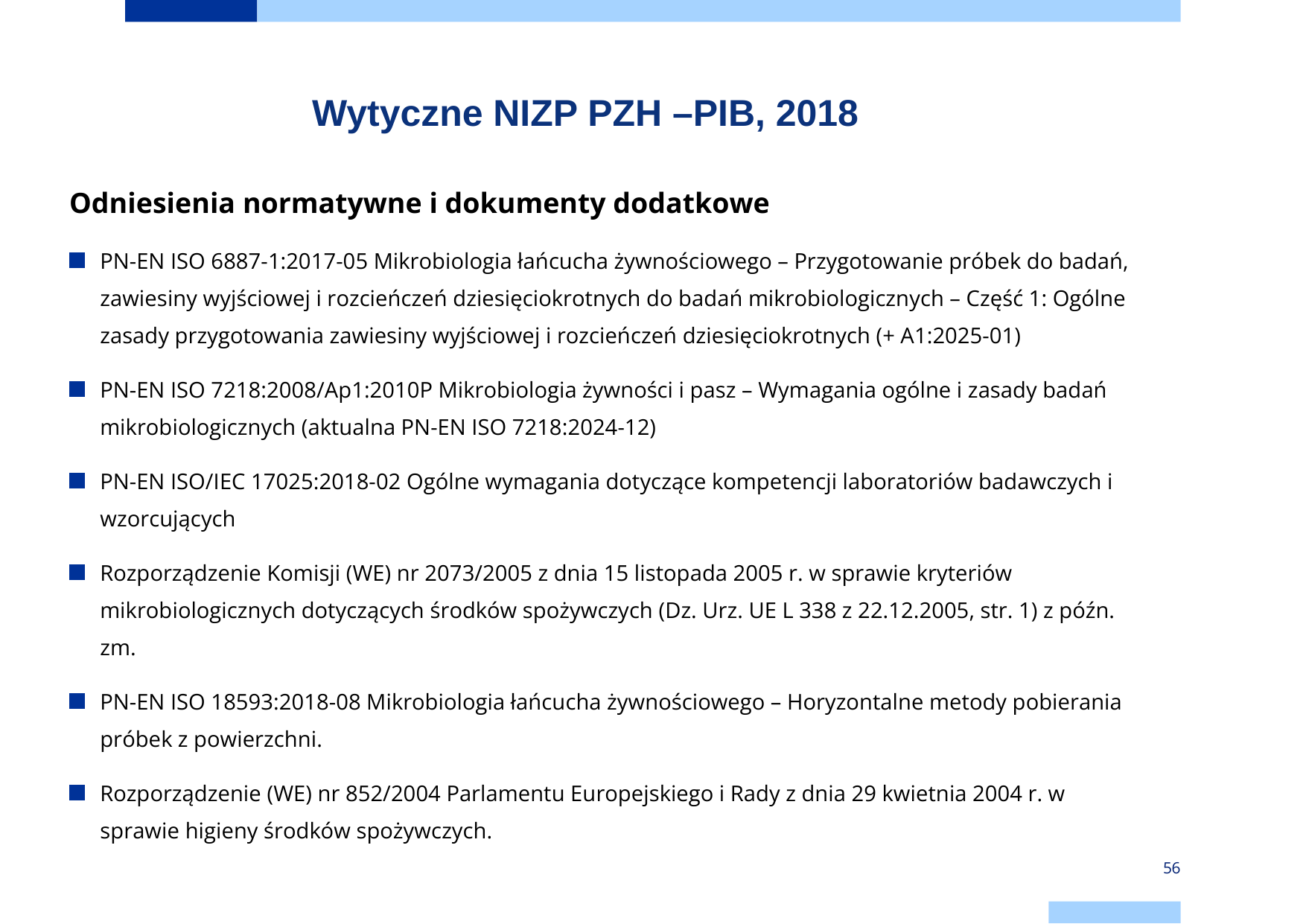

Wytyczne NIZP PZH –PIB, 2018
Odniesienia normatywne i dokumenty dodatkowe
PN-EN ISO 6887-1:2017-05 Mikrobiologia łańcucha żywnościowego – Przygotowanie próbek do badań, zawiesiny wyjściowej i rozcieńczeń dziesięciokrotnych do badań mikrobiologicznych – Część 1: Ogólne zasady przygotowania zawiesiny wyjściowej i rozcieńczeń dziesięciokrotnych (+ A1:2025-01)
PN-EN ISO 7218:2008/Ap1:2010P Mikrobiologia żywności i pasz – Wymagania ogólne i zasady badań mikrobiologicznych (aktualna PN-EN ISO 7218:2024-12)
PN-EN ISO/IEC 17025:2018-02 Ogólne wymagania dotyczące kompetencji laboratoriów badawczych i wzorcujących
Rozporządzenie Komisji (WE) nr 2073/2005 z dnia 15 listopada 2005 r. w sprawie kryteriów mikrobiologicznych dotyczących środków spożywczych (Dz. Urz. UE L 338 z 22.12.2005, str. 1) z późn. zm.
PN-EN ISO 18593:2018-08 Mikrobiologia łańcucha żywnościowego – Horyzontalne metody pobierania próbek z powierzchni.
Rozporządzenie (WE) nr 852/2004 Parlamentu Europejskiego i Rady z dnia 29 kwietnia 2004 r. w sprawie higieny środków spożywczych.
56